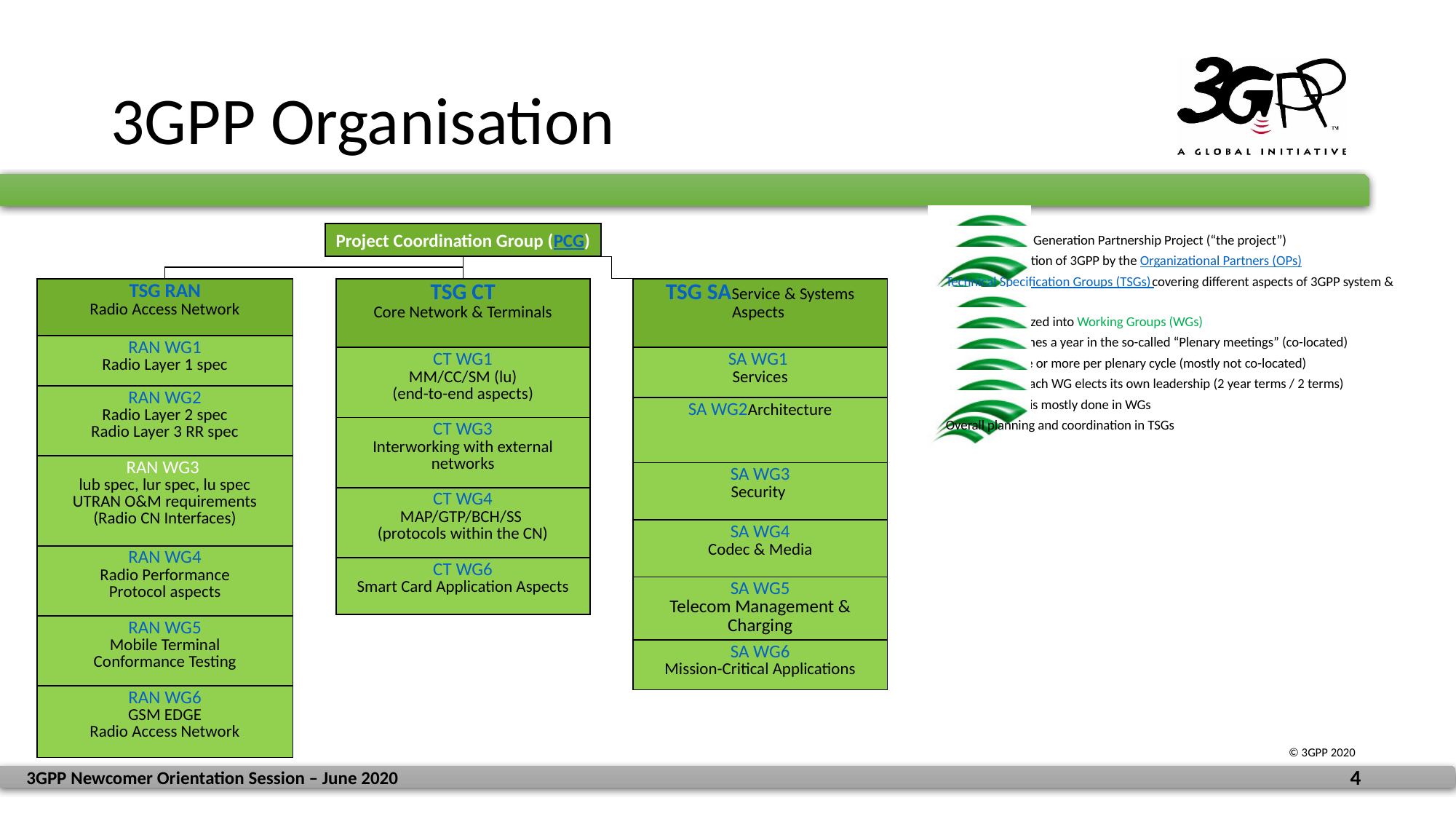

# 3GPP Organisation
3GPP – The 3rd Generation Partnership Project (“the project”)
PCG – Coordination of 3GPP by the Organizational Partners (OPs)
Technical Specification Groups (TSGs) covering different aspects of 3GPP system & process
TSGs are organized into Working Groups (WGs)
TSGs meet 4 times a year in the so-called “Plenary meetings” (co-located)
WGs meet once or more per plenary cycle (mostly not co-located)
Each TSG and each WG elects its own leadership (2 year terms / 2 terms)
Technical work is mostly done in WGs
Overall planning and coordination in TSGs
Project Coordination Group (PCG)
| TSG RAN Radio Access Network |
| --- |
| RAN WG1 Radio Layer 1 spec |
| RAN WG2 Radio Layer 2 spec Radio Layer 3 RR spec |
| RAN WG3  lub spec, lur spec, lu spec UTRAN O&M requirements (Radio CN Interfaces) |
| RAN WG4 Radio Performance Protocol aspects |
| RAN WG5 Mobile Terminal Conformance Testing |
| RAN WG6 GSM EDGE Radio Access Network |
| TSG CT Core Network & Terminals |
| --- |
| CT WG1 MM/CC/SM (lu) (end-to-end aspects) |
| CT WG3 Interworking with external networks |
| CT WG4 MAP/GTP/BCH/SS  (protocols within the CN) |
| CT WG6 Smart Card Application Aspects |
| TSG SA Service & Systems Aspects |
| --- |
| SA WG1  Services |
| SA WG2 Architecture |
| SA WG3 Security |
| SA WG4 Codec & Media |
| SA WG5 Telecom Management & Charging |
| SA WG6 Mission-Critical Applications |